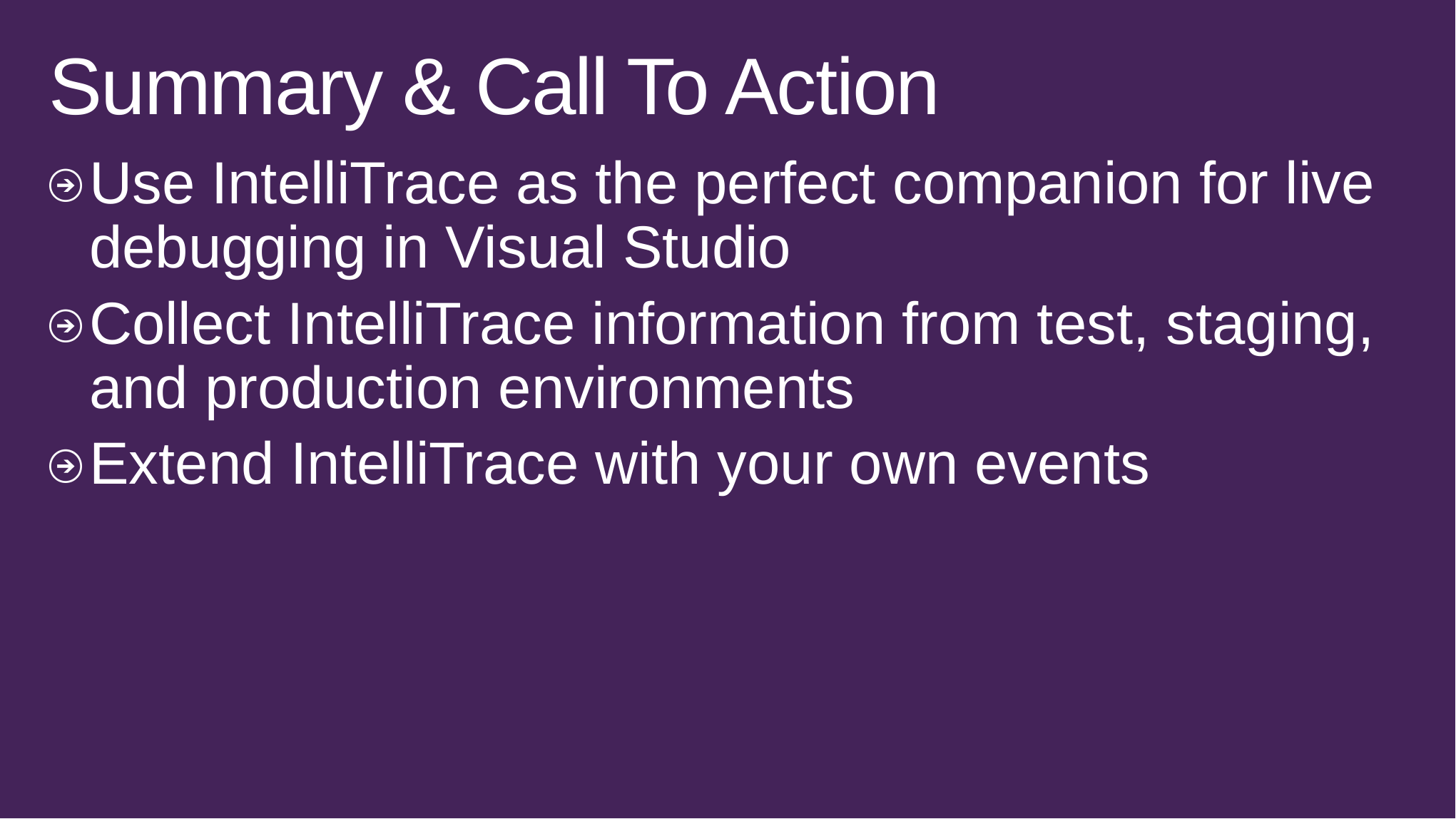

# Summary & Call To Action
Use IntelliTrace as the perfect companion for live debugging in Visual Studio
Collect IntelliTrace information from test, staging, and production environments
Extend IntelliTrace with your own events